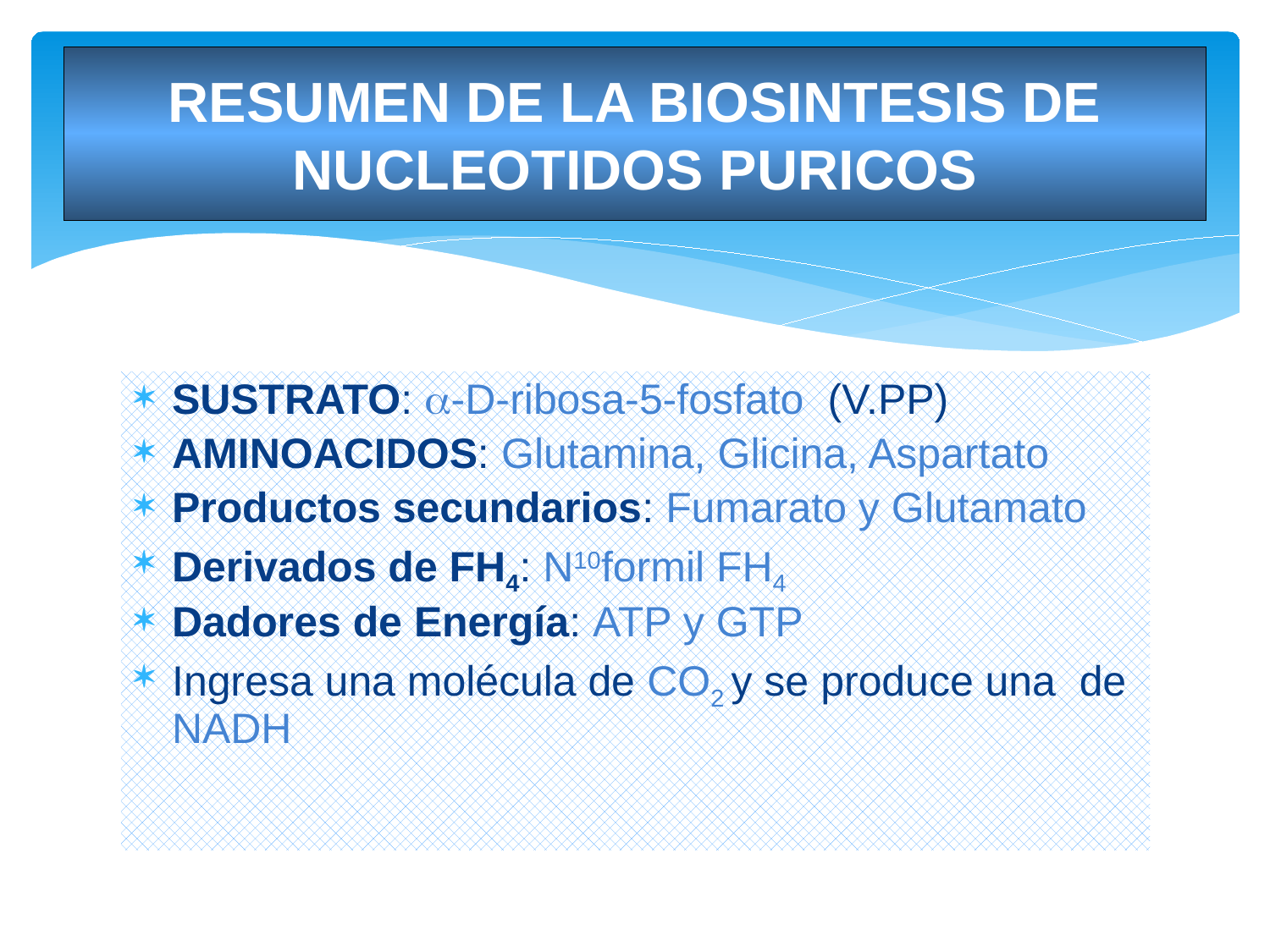

# RESUMEN DE LA BIOSINTESIS DE NUCLEOTIDOS PURICOS
SUSTRATO: α-D-ribosa-5-fosfato  (V.PP)
AMINOACIDOS: Glutamina, Glicina, Aspartato
Productos secundarios: Fumarato y Glutamato
Derivados de FH4: N10formil FH4
Dadores de Energía: ATP y GTP
Ingresa una molécula de CO2 y se produce una  de NADH